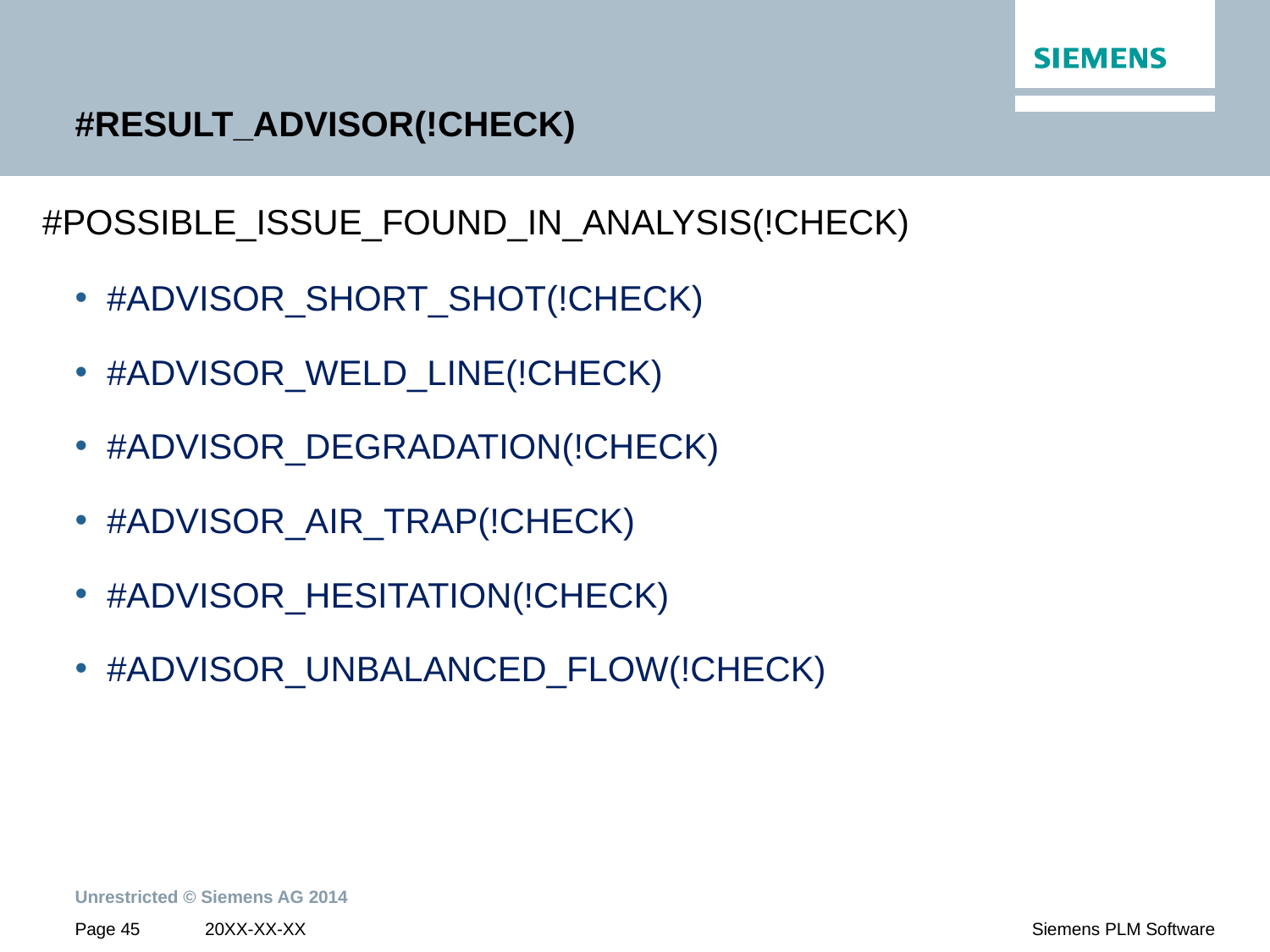

# #RESULT_ADVISOR(!CHECK)
#POSSIBLE_ISSUE_FOUND_IN_ANALYSIS(!CHECK)

#ADVISOR_SHORT_SHOT(!CHECK)
#ADVISOR_WELD_LINE(!CHECK)
#ADVISOR_DEGRADATION(!CHECK)
#ADVISOR_AIR_TRAP(!CHECK)
#ADVISOR_HESITATION(!CHECK)
#ADVISOR_UNBALANCED_FLOW(!CHECK)